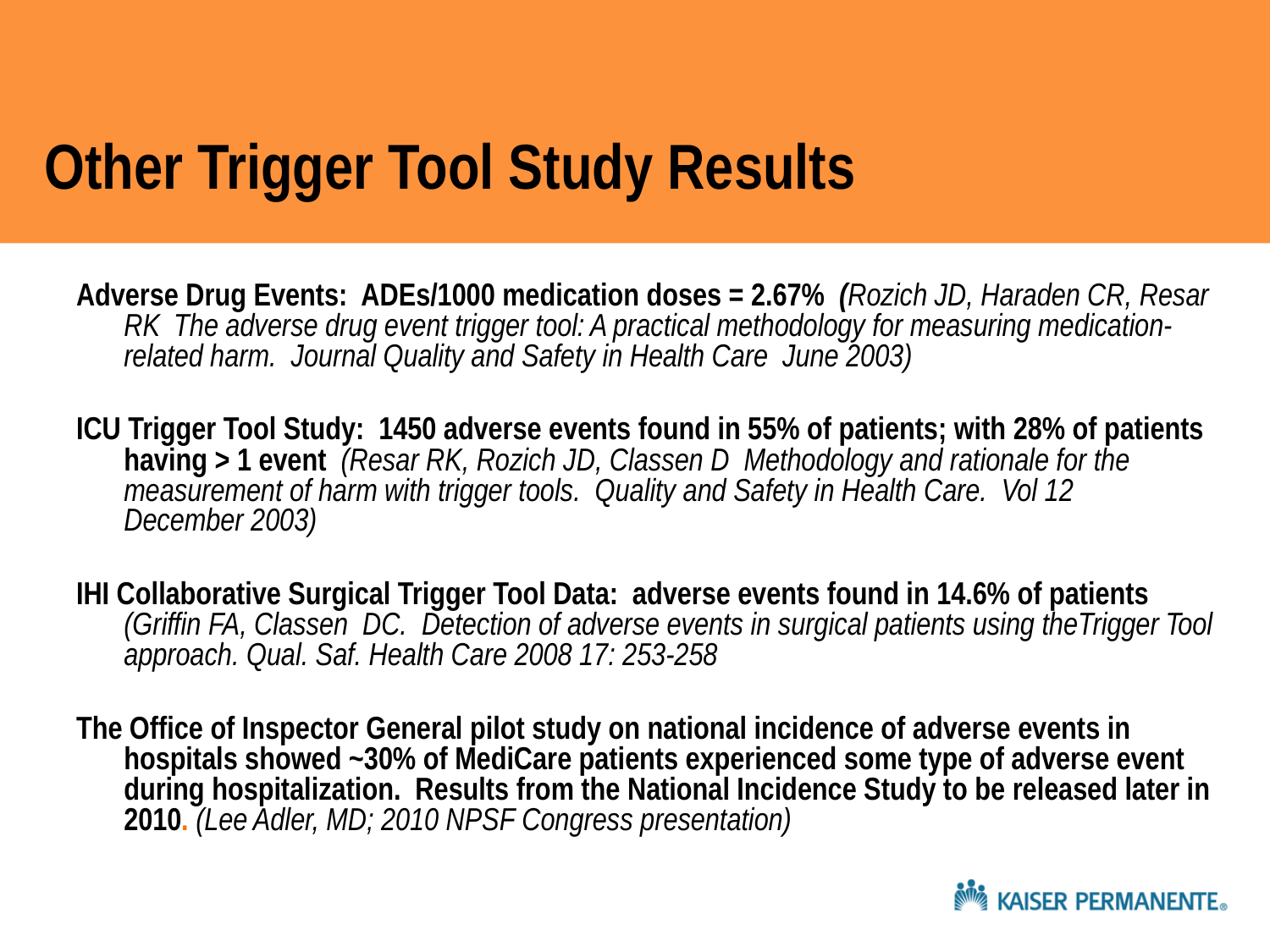

# Other Trigger Tool Study Results
Adverse Drug Events:  ADEs/1000 medication doses = 2.67%  (Rozich JD, Haraden CR, Resar RK  The adverse drug event trigger tool: A practical methodology for measuring medication-related harm.  Journal Quality and Safety in Health Care  June 2003)

ICU Trigger Tool Study:  1450 adverse events found in 55% of patients; with 28% of patients having > 1 event  (Resar RK, Rozich JD, Classen D  Methodology and rationale for the measurement of harm with trigger tools.  Quality and Safety in Health Care.  Vol 12        December 2003)

IHI Collaborative Surgical Trigger Tool Data:  adverse events found in 14.6% of patients (Griffin FA, Classen  DC.  Detection of adverse events in surgical patients using theTrigger Tool approach. Qual. Saf. Health Care 2008 17: 253-258

The Office of Inspector General pilot study on national incidence of adverse events in hospitals showed ~30% of MediCare patients experienced some type of adverse event  during hospitalization.  Results from the National Incidence Study to be released later in 2010. (Lee Adler, MD; 2010 NPSF Congress presentation)